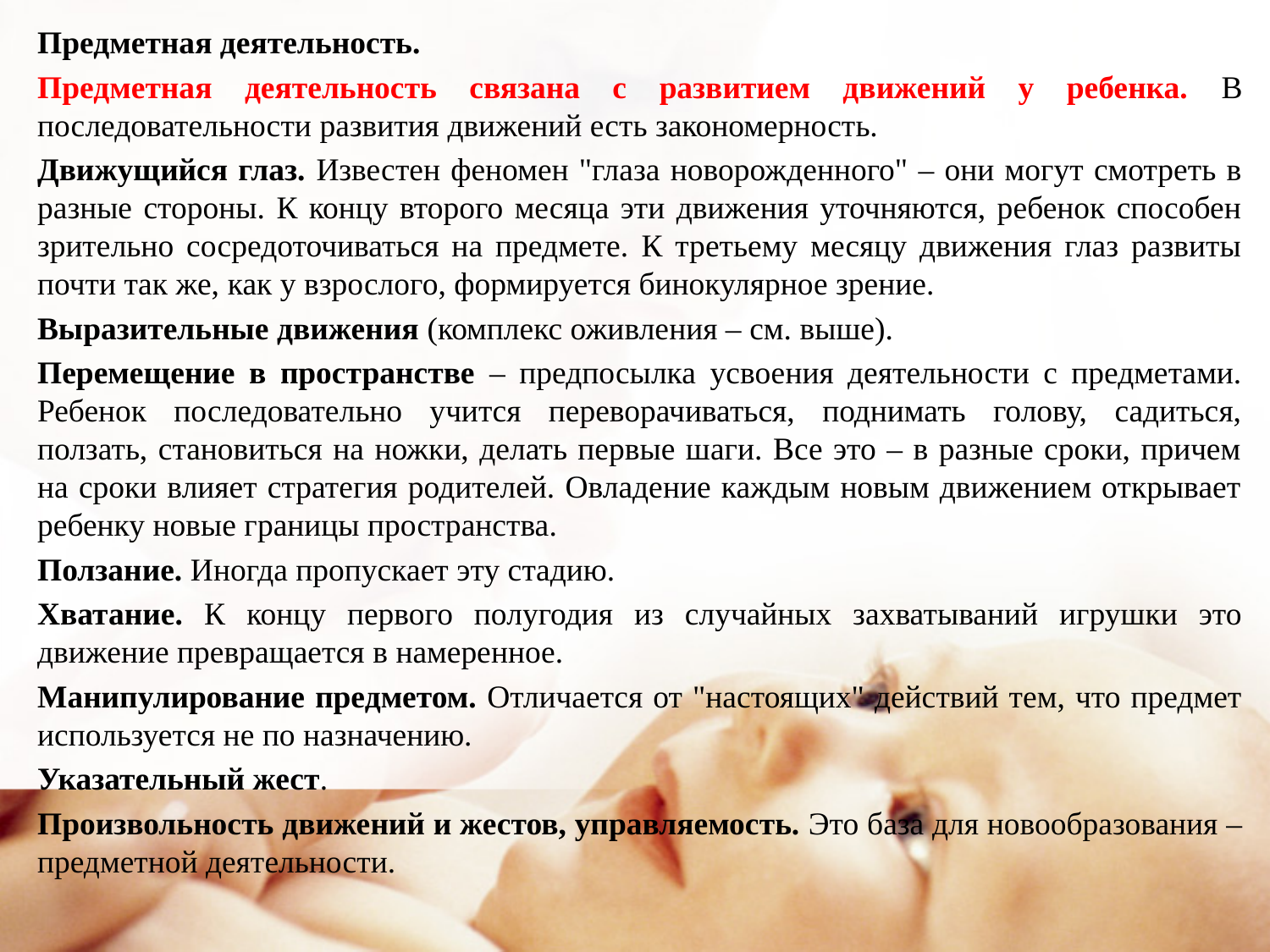

Предметная деятельность.
Предметная деятельность связана с развитием движений у ребенка. В последовательности развития движений есть закономерность.
Движущийся глаз. Известен феномен "глаза новорожденного" – они могут смотреть в разные стороны. К концу второго месяца эти движения уточняются, ребенок способен зрительно сосредоточиваться на предмете. К третьему месяцу движения глаз развиты почти так же, как у взрослого, формируется бинокулярное зрение.
Выразительные движения (комплекс оживления – см. выше).
Перемещение в пространстве – предпосылка усвоения деятельности с предметами. Ребенок последовательно учится переворачиваться, поднимать голову, садиться, ползать, становиться на ножки, делать первые шаги. Все это – в разные сроки, причем на сроки влияет стратегия родителей. Овладение каждым новым движением открывает ребенку новые границы пространства.
Ползание. Иногда пропускает эту стадию.
Хватание. К концу первого полугодия из случайных захватываний игрушки это движение превращается в намеренное.
Манипулирование предметом. Отличается от "настоящих" действий тем, что предмет используется не по назначению.
Указательный жест.
Произвольность движений и жестов, управляемость. Это база для новообразования – предметной деятельности.